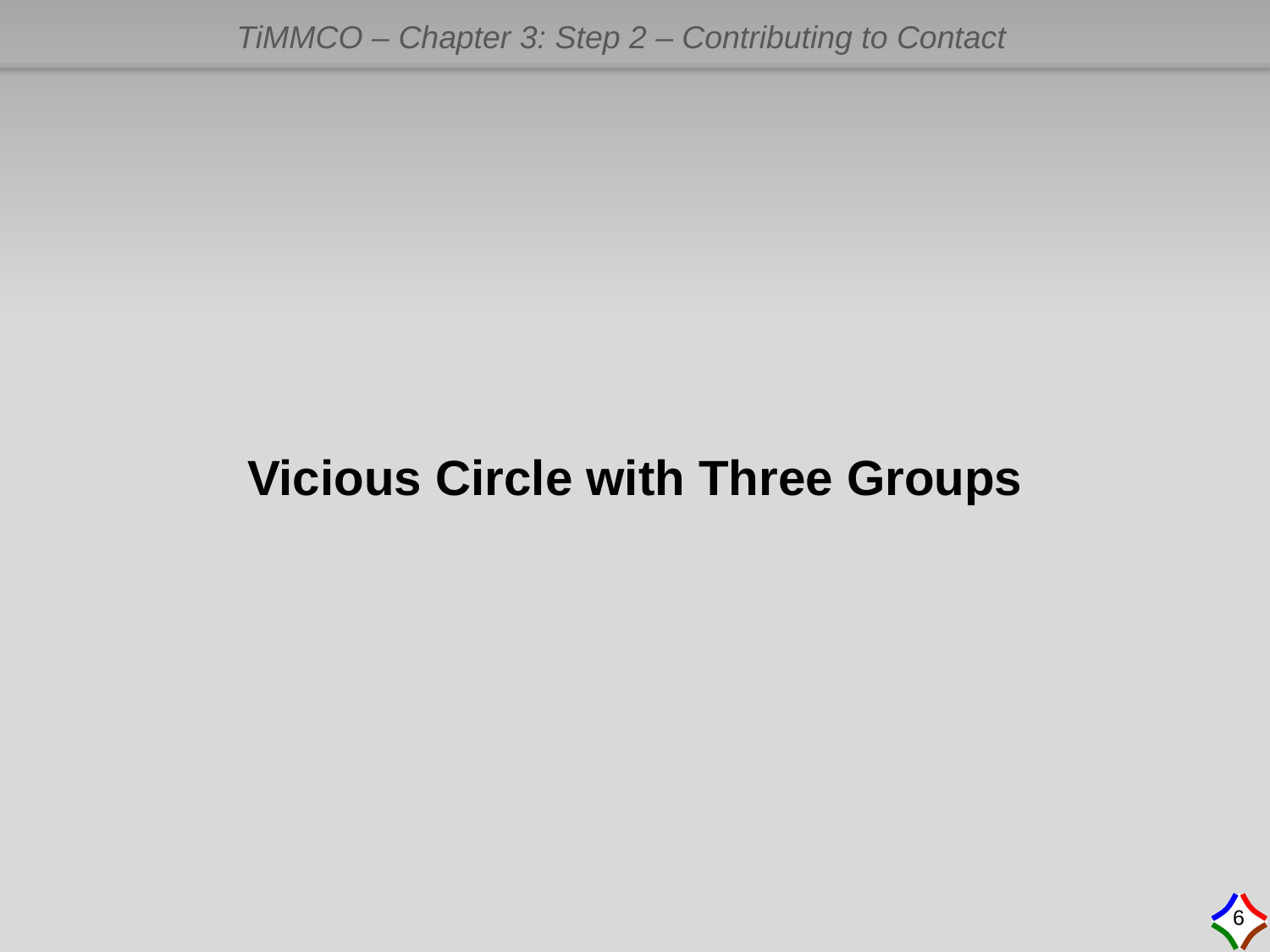

# Vicious Circle with Three Groups
6